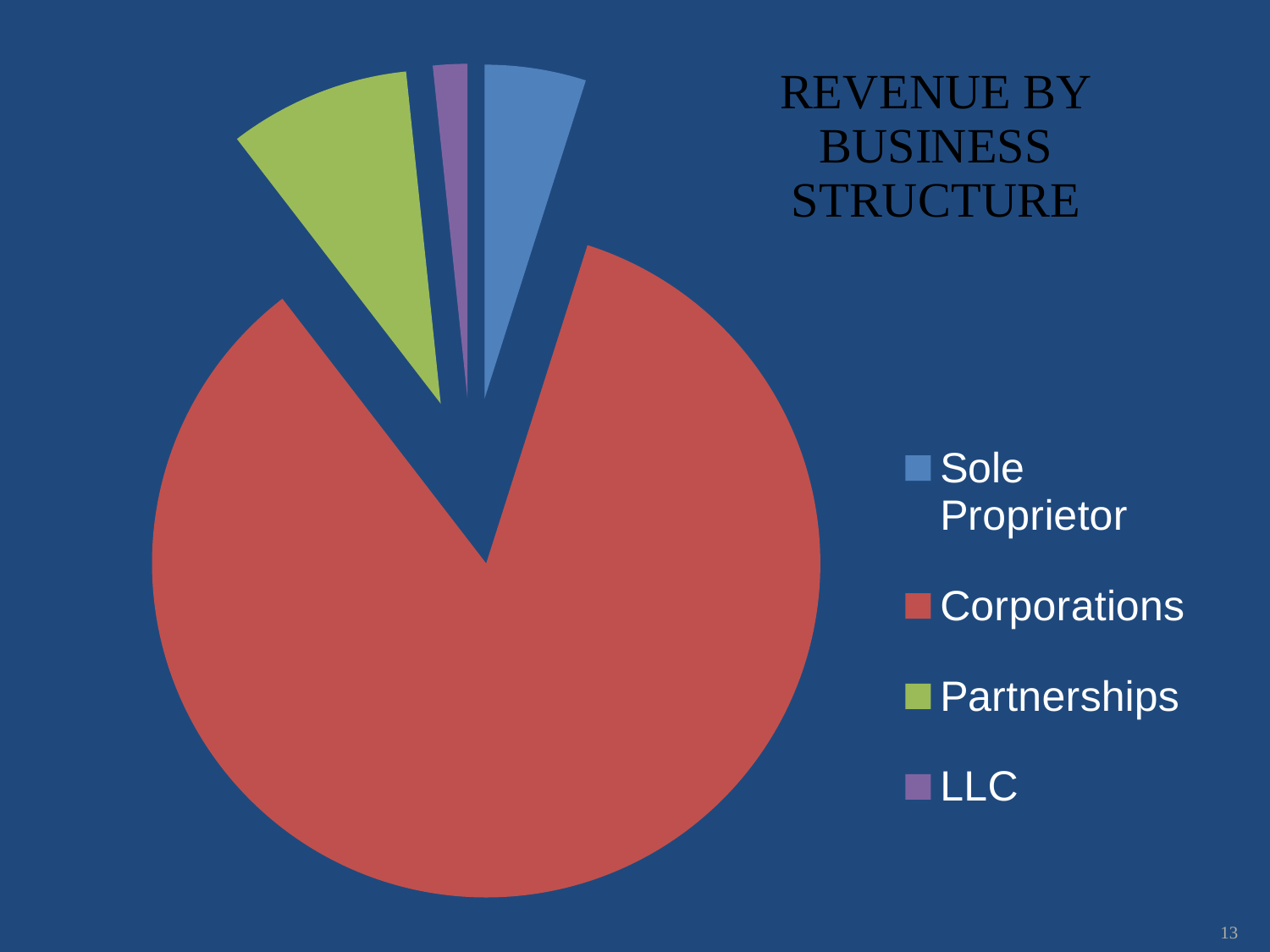

### Chart

| Category |  |  |
|---|---|---|
| Sole Proprietor | 17904731.0 | 1020957284.0 |
| Corporations | 5045274.0 | 17636561349.0 |
| Partnerships | 1338796.0 | 1829568091.0 |
| LLC | 718704.0 | 344751557.0 |
13